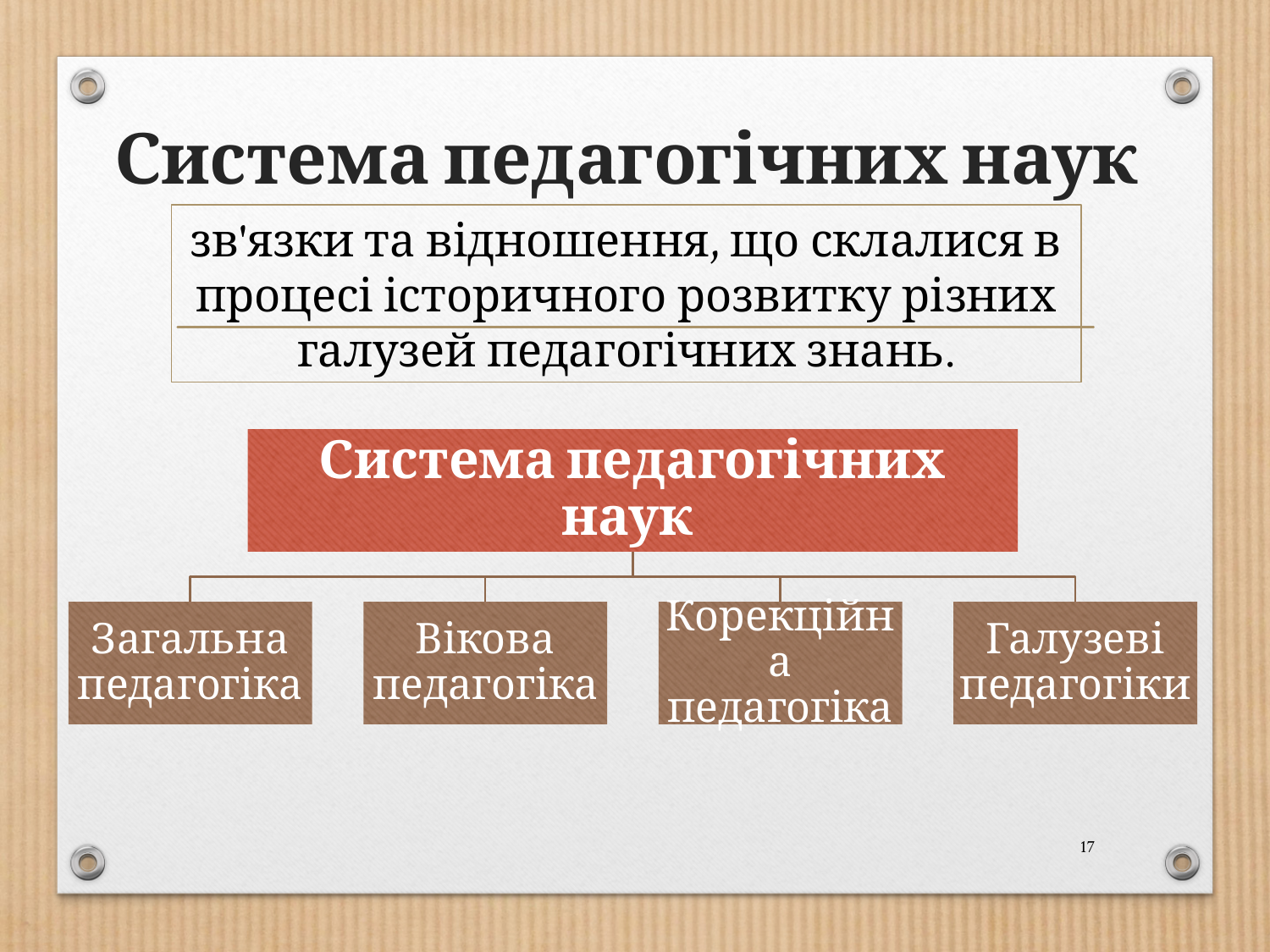

# Система педагогічних наук
зв'язки та відношення, що склалися в процесі історичного розвитку різних галузей педагогічних знань.
Система педагогічних наук
Загальна педагогіка
Вікова педагогіка
Корекційна педагогіка
Галузеві педагогіки
17